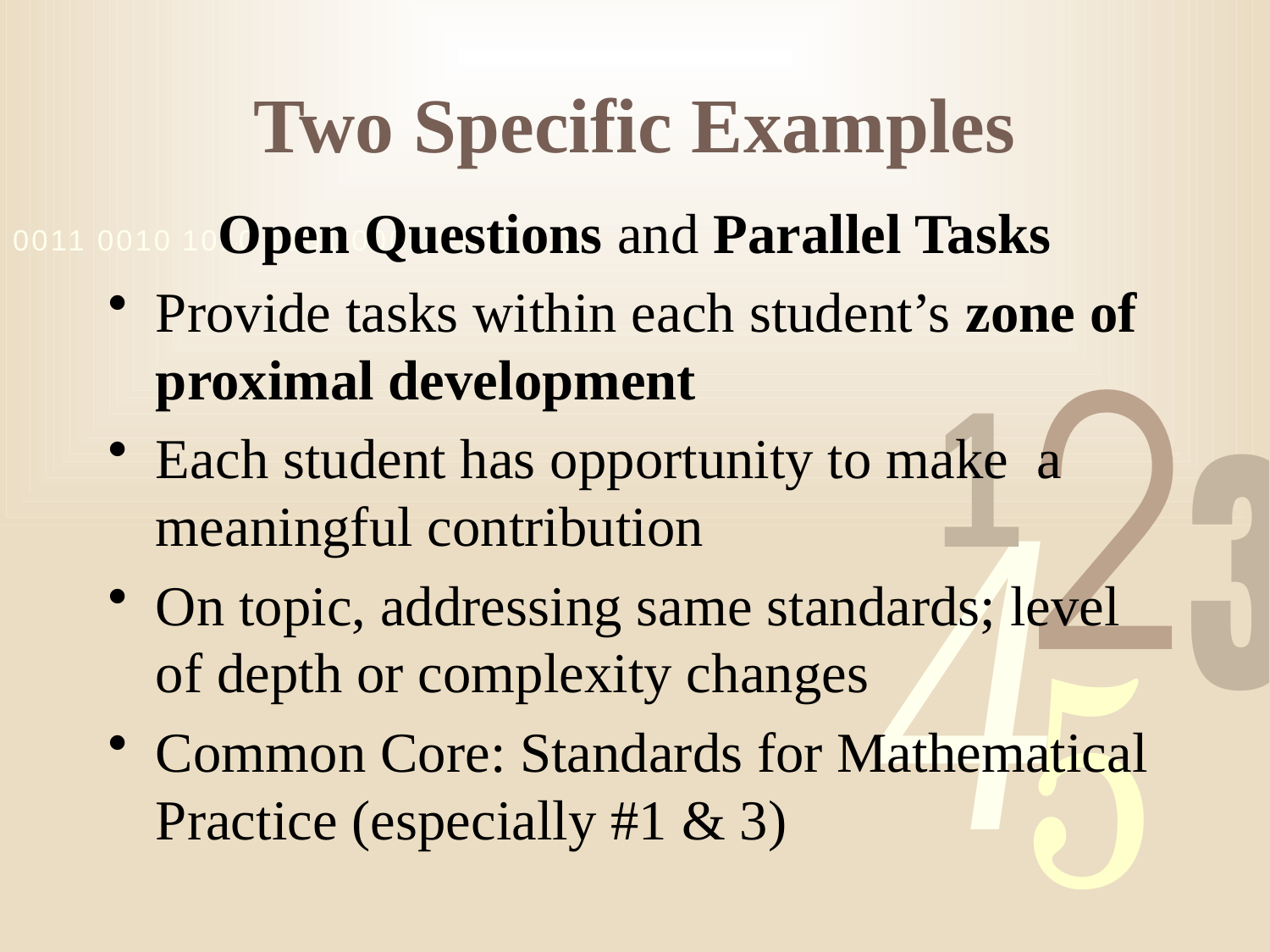

# Two Specific Examples
Open Questions and Parallel Tasks
Provide tasks within each student’s zone of proximal development
Each student has opportunity to make  a meaningful contribution
On topic, addressing same standards; level of depth or complexity changes
Common Core: Standards for Mathematical Practice (especially #1 & 3)